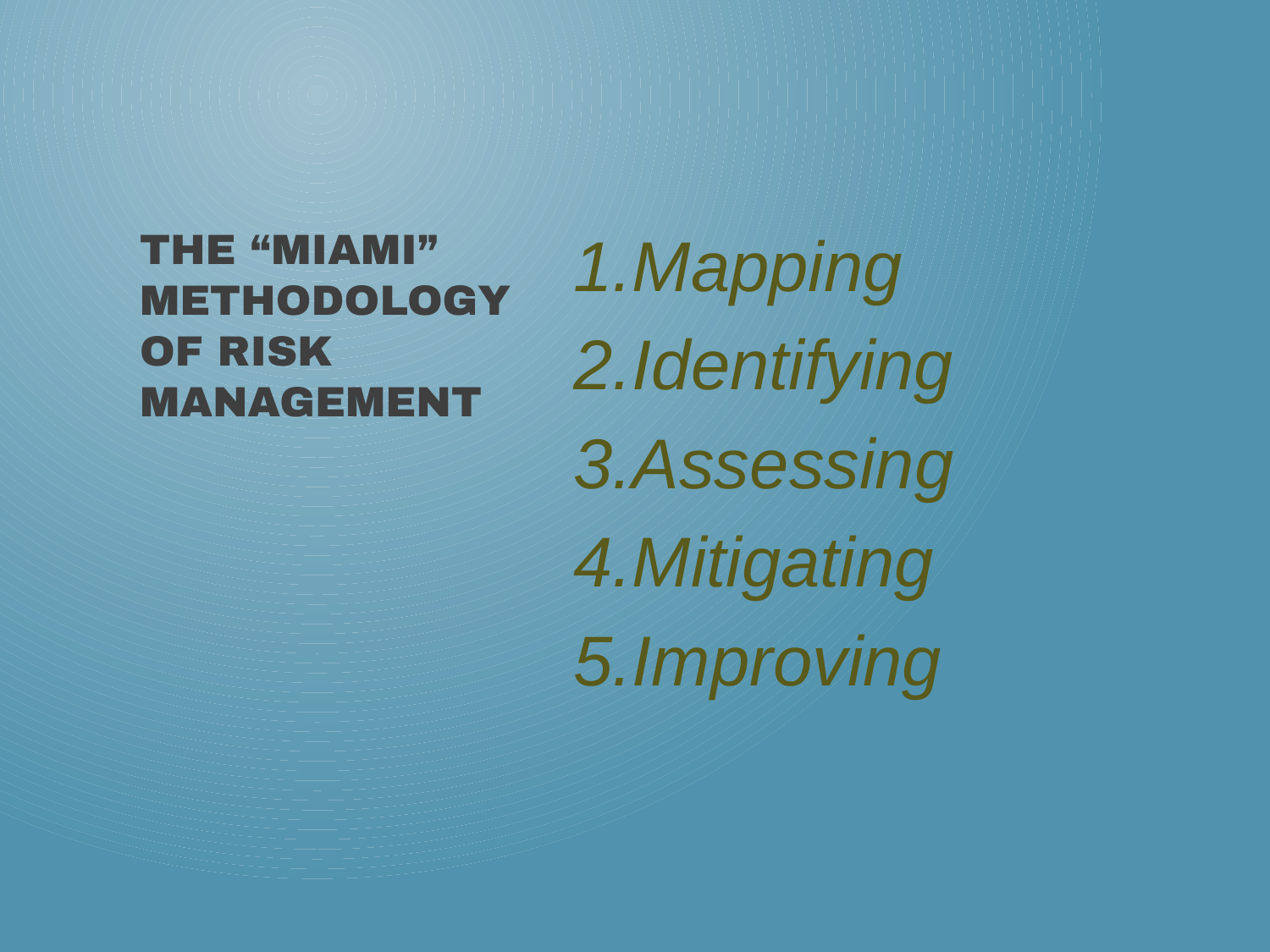

Mapping
Identifying
Assessing
Mitigating
Improving
# The “miami” methodology of risk management